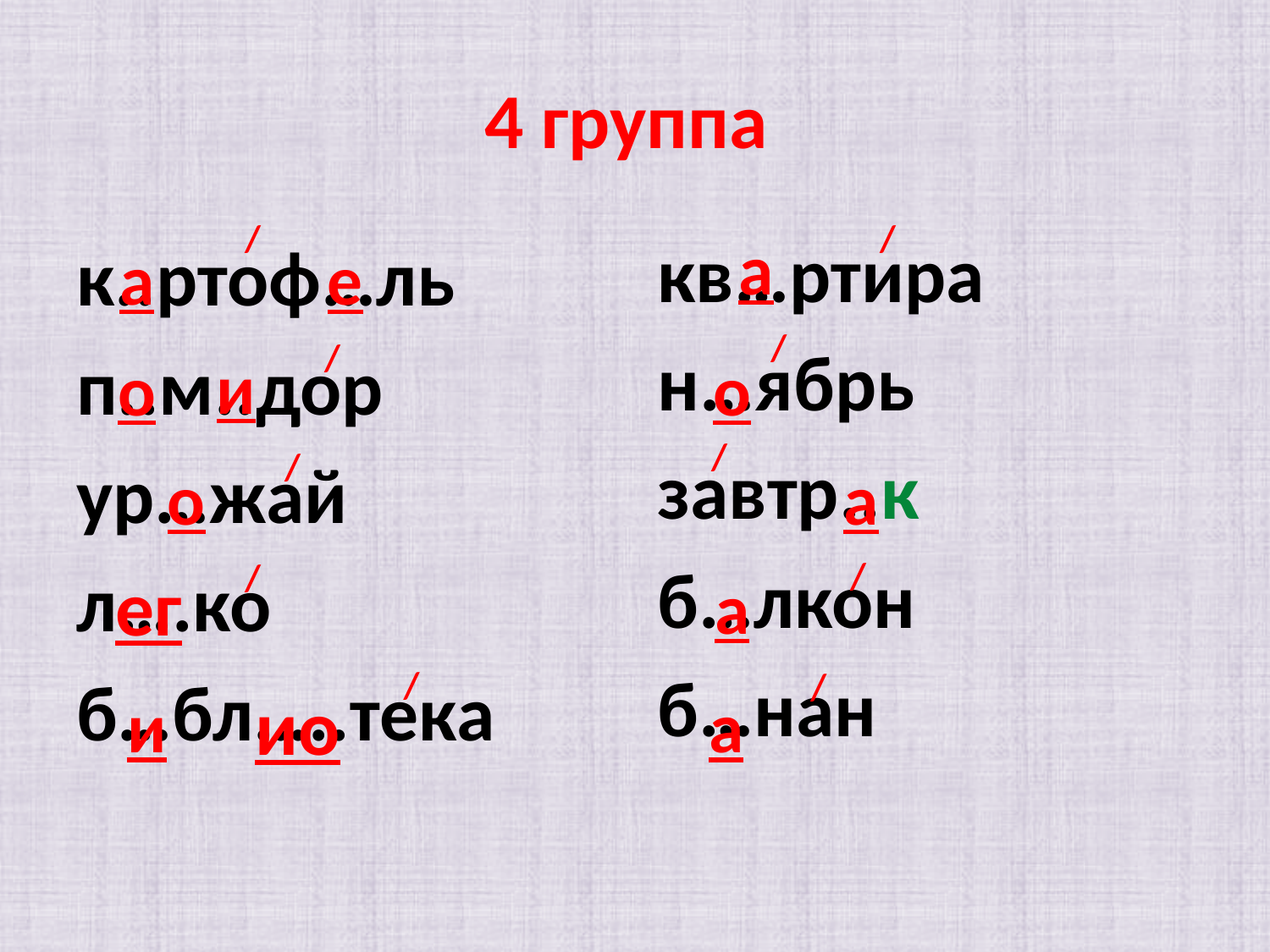

# 4 группа
/
/
кв…ртира
н…ябрь
завтр..к
б…лкон
б…нан

а
к..ртоф…ль
п..м..дор
ур…жай
л….ко
б…бл…..тека

а
е
/
/
и
о
о
/
/
о
а
ег
/
/
а
/
/
ио
и
а